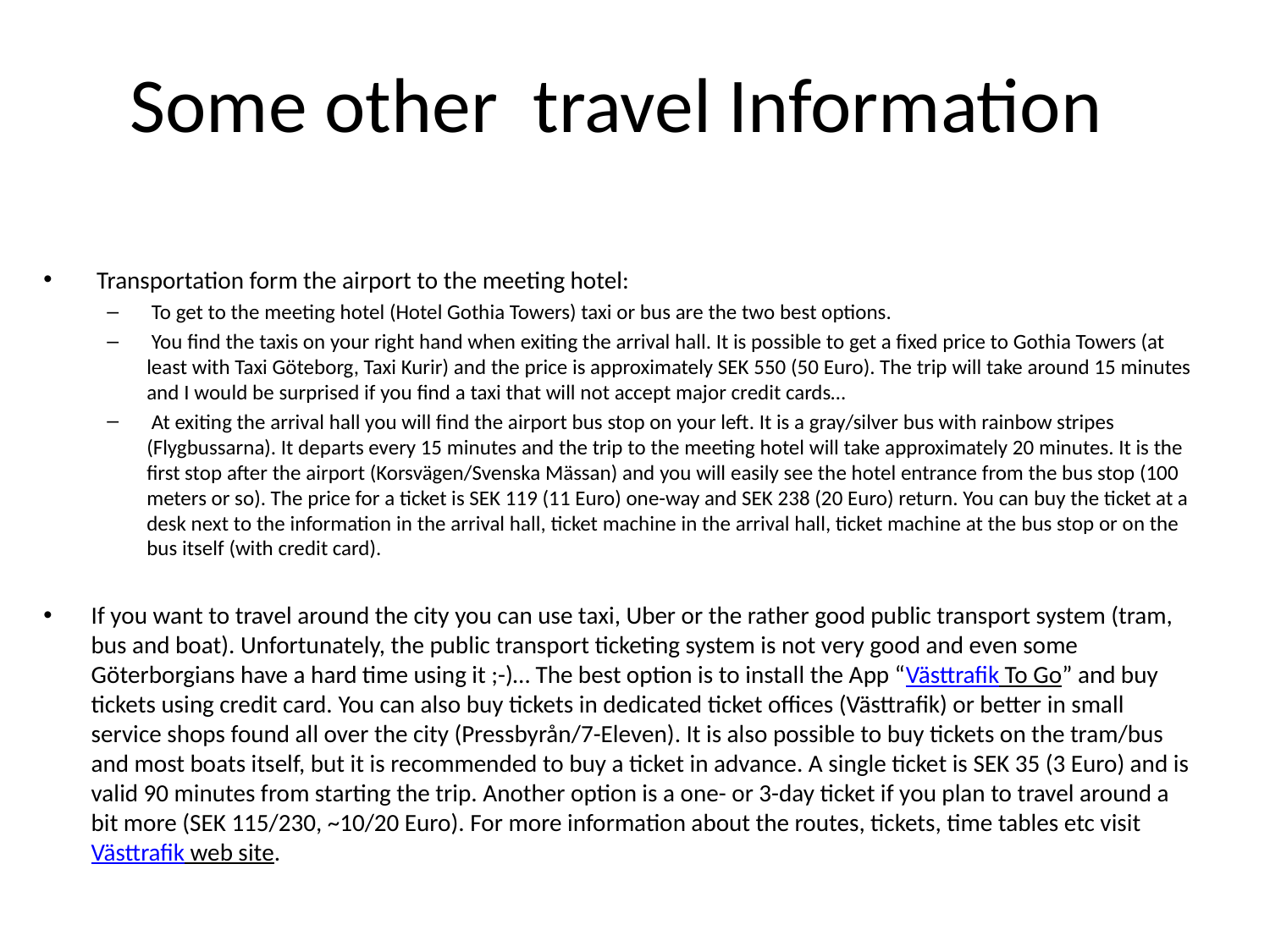

# Some other  travel Information
 Transportation form the airport to the meeting hotel:
 To get to the meeting hotel (Hotel Gothia Towers) taxi or bus are the two best options.
 You find the taxis on your right hand when exiting the arrival hall. It is possible to get a fixed price to Gothia Towers (at least with Taxi Göteborg, Taxi Kurir) and the price is approximately SEK 550 (50 Euro). The trip will take around 15 minutes and I would be surprised if you find a taxi that will not accept major credit cards…
 At exiting the arrival hall you will find the airport bus stop on your left. It is a gray/silver bus with rainbow stripes (Flygbussarna). It departs every 15 minutes and the trip to the meeting hotel will take approximately 20 minutes. It is the first stop after the airport (Korsvägen/Svenska Mässan) and you will easily see the hotel entrance from the bus stop (100 meters or so). The price for a ticket is SEK 119 (11 Euro) one-way and SEK 238 (20 Euro) return. You can buy the ticket at a desk next to the information in the arrival hall, ticket machine in the arrival hall, ticket machine at the bus stop or on the bus itself (with credit card).

If you want to travel around the city you can use taxi, Uber or the rather good public transport system (tram, bus and boat). Unfortunately, the public transport ticketing system is not very good and even some Göterborgians have a hard time using it ;-)… The best option is to install the App “Västtrafik To Go” and buy tickets using credit card. You can also buy tickets in dedicated ticket offices (Västtrafik) or better in small service shops found all over the city (Pressbyrån/7-Eleven). It is also possible to buy tickets on the tram/bus and most boats itself, but it is recommended to buy a ticket in advance. A single ticket is SEK 35 (3 Euro) and is valid 90 minutes from starting the trip. Another option is a one- or 3-day ticket if you plan to travel around a bit more (SEK 115/230, ~10/20 Euro). For more information about the routes, tickets, time tables etc visit Västtrafik web site.